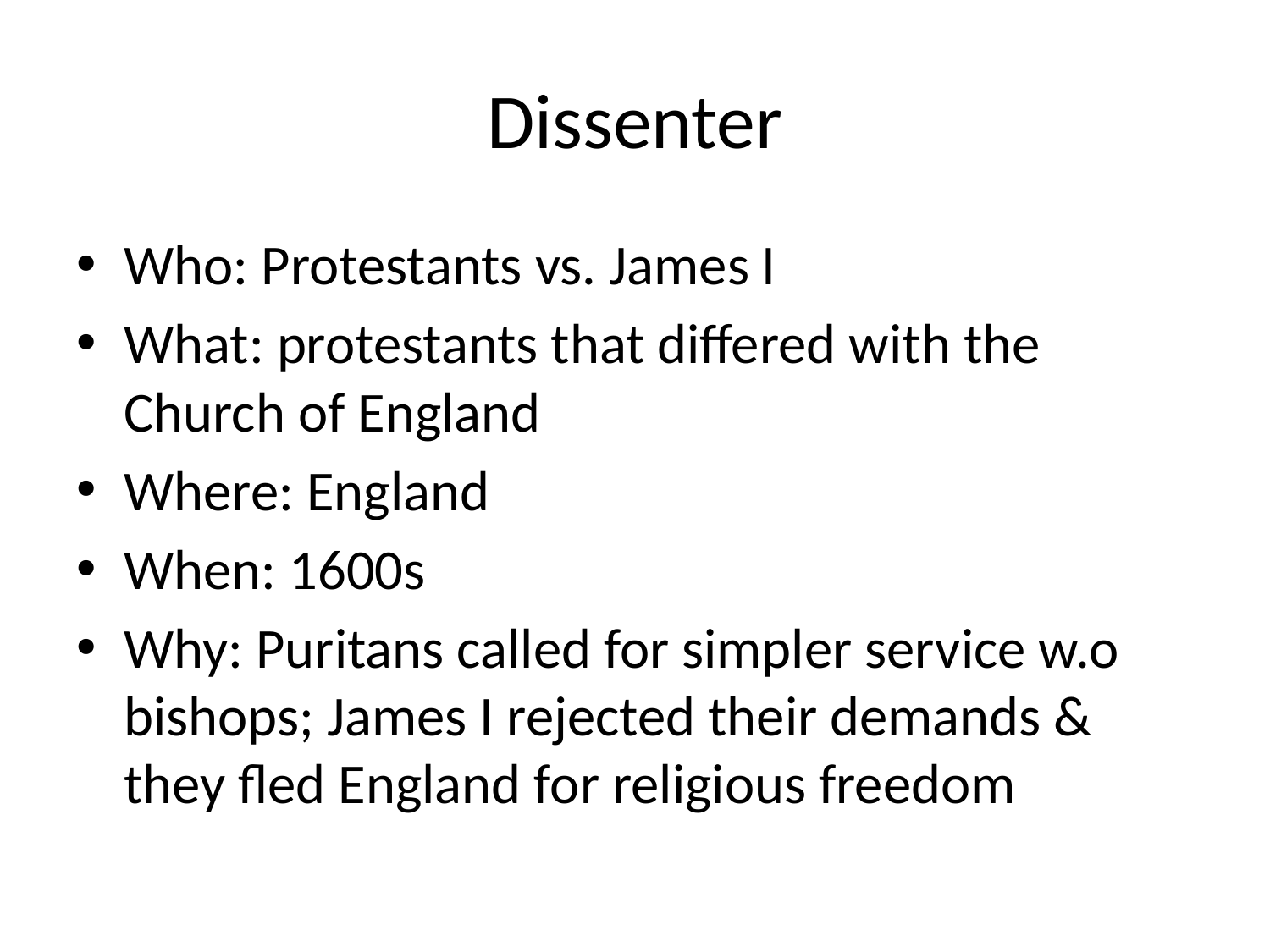

# Dissenter
Who: Protestants vs. James I
What: protestants that differed with the Church of England
Where: England
When: 1600s
Why: Puritans called for simpler service w.o bishops; James I rejected their demands & they fled England for religious freedom